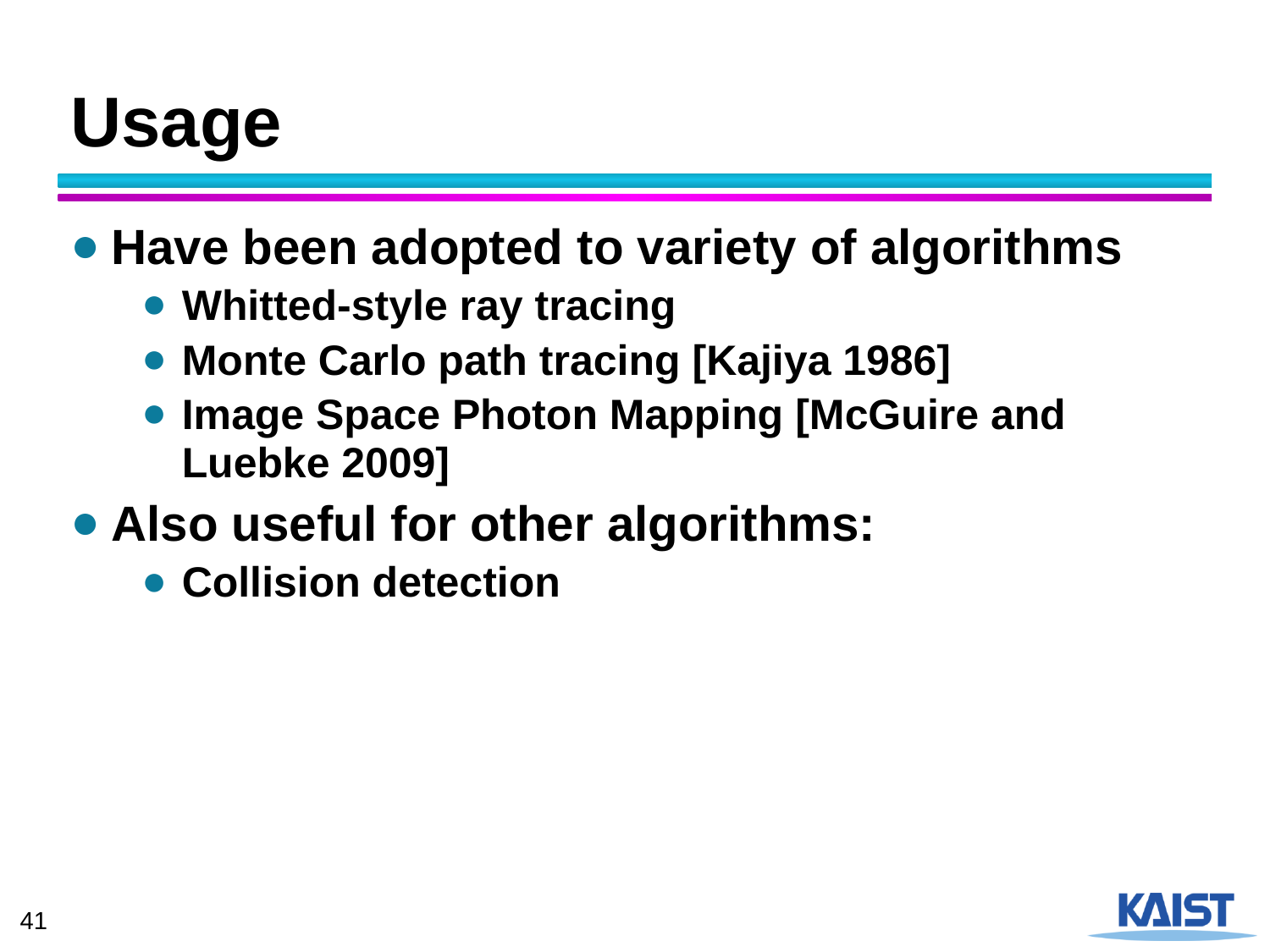

# Usage
Have been adopted to variety of algorithms
Whitted-style ray tracing
Monte Carlo path tracing [Kajiya 1986]
Image Space Photon Mapping [McGuire and Luebke 2009]
Also useful for other algorithms:
Collision detection